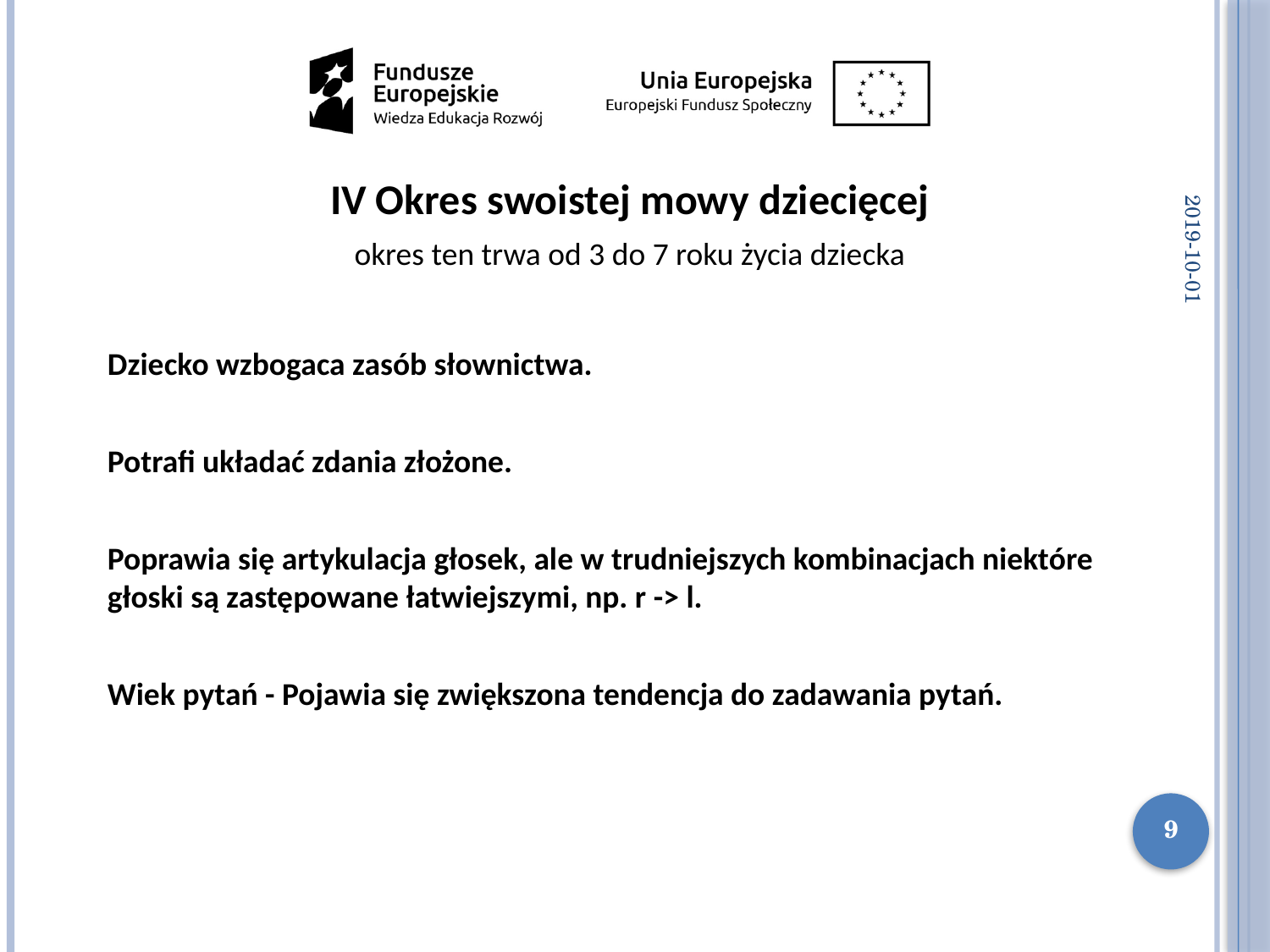

2019-10-01
IV Okres swoistej mowy dziecięcej
okres ten trwa od 3 do 7 roku życia dziecka

Dziecko wzbogaca zasób słownictwa.

Potrafi układać zdania złożone.

Poprawia się artykulacja głosek, ale w trudniejszych kombinacjach niektóre głoski są zastępowane łatwiejszymi, np. r -> l.

Wiek pytań - Pojawia się zwiększona tendencja do zadawania pytań.
9